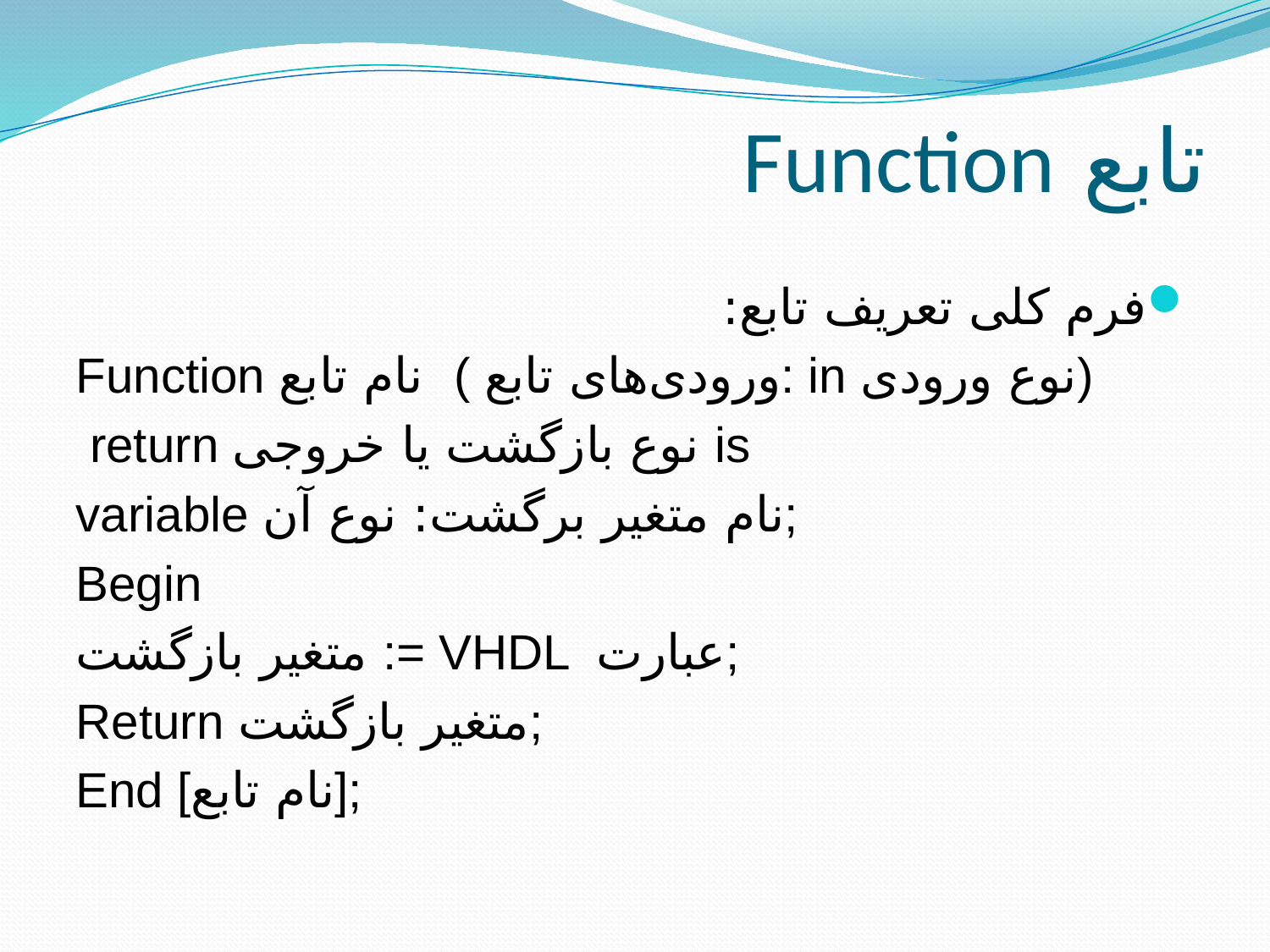

# تابع Function
فرم کلی تعریف تابع:
Function نام تابع  ( ورودی‌های تابع: in نوع ورودی)
 return نوع بازگشت یا خروجی is
variable نام متغیر برگشت: نوع آن;
Begin
متغیر بازگشت := VHDL  عبارت;
Return متغیر بازگشت;
End [نام تابع];